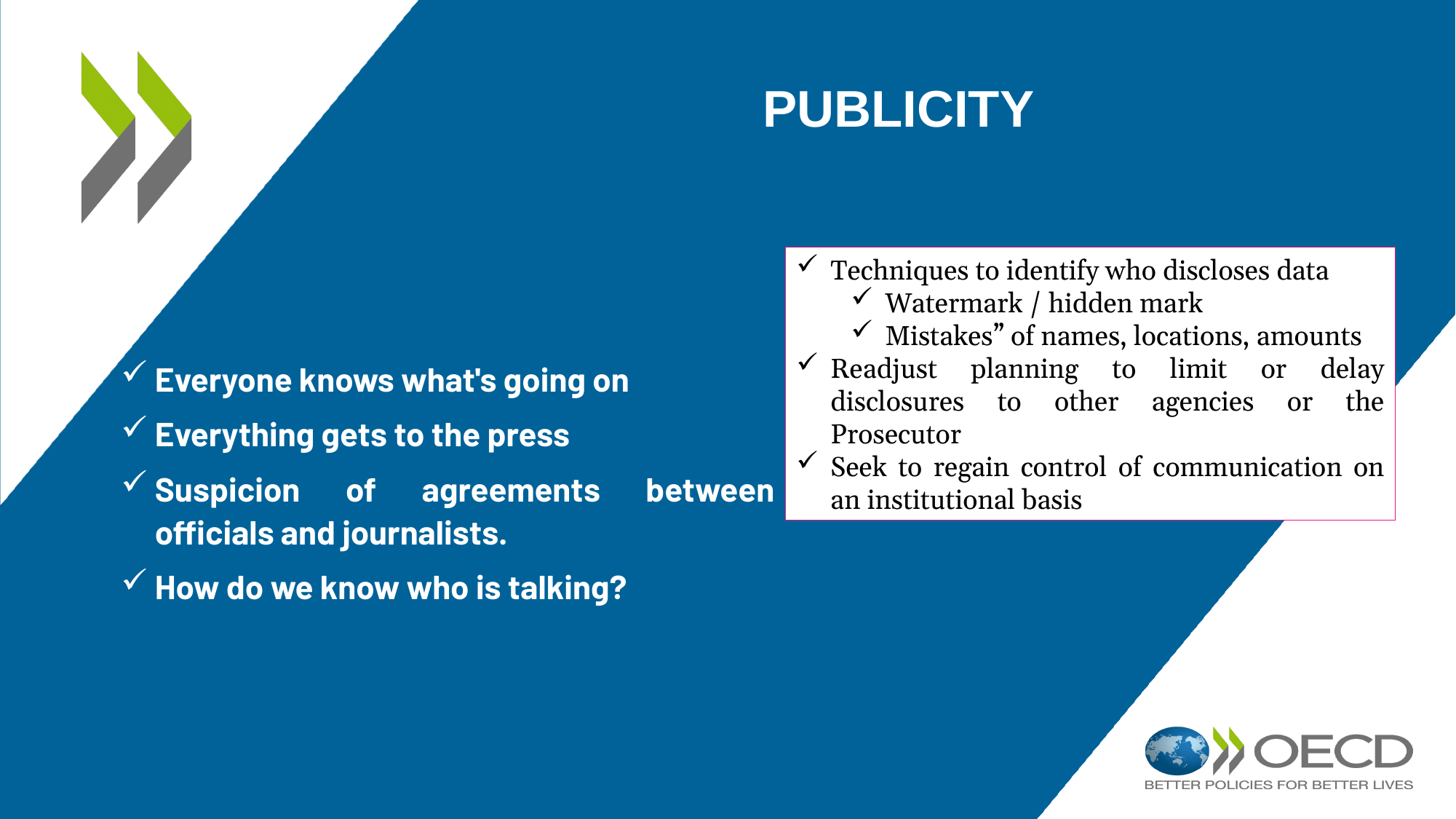

# Publicity
Techniques to identify who discloses data
Watermark / hidden mark
Mistakes” of names, locations, amounts
Readjust planning to limit or delay disclosures to other agencies or the Prosecutor
Seek to regain control of communication on an institutional basis
Everyone knows what's going on
Everything gets to the press
Suspicion of agreements between officials and journalists.
How do we know who is talking?